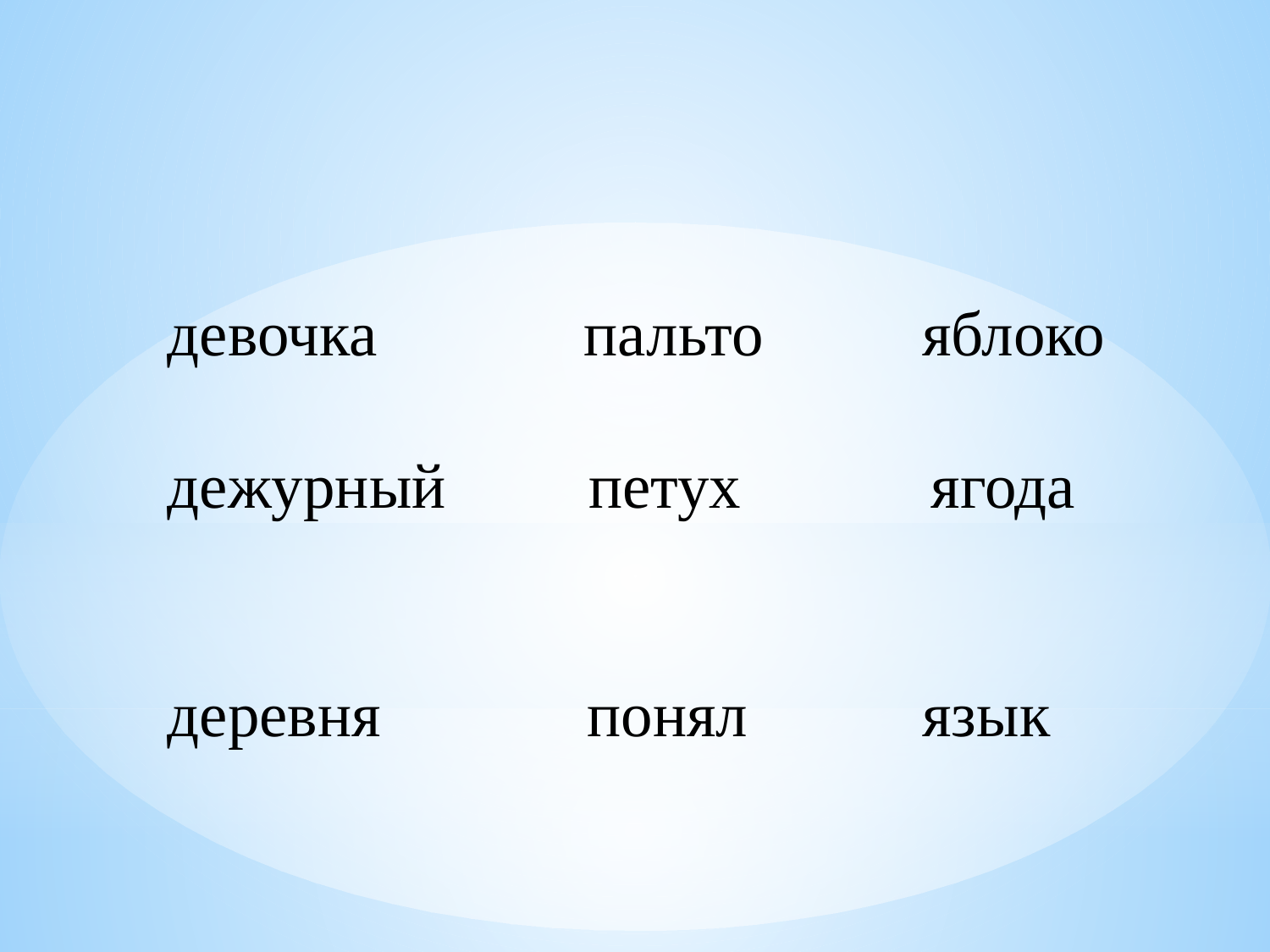

девочка             пальто          яблоко

дежурный         петух            ягода

деревня             понял           язык